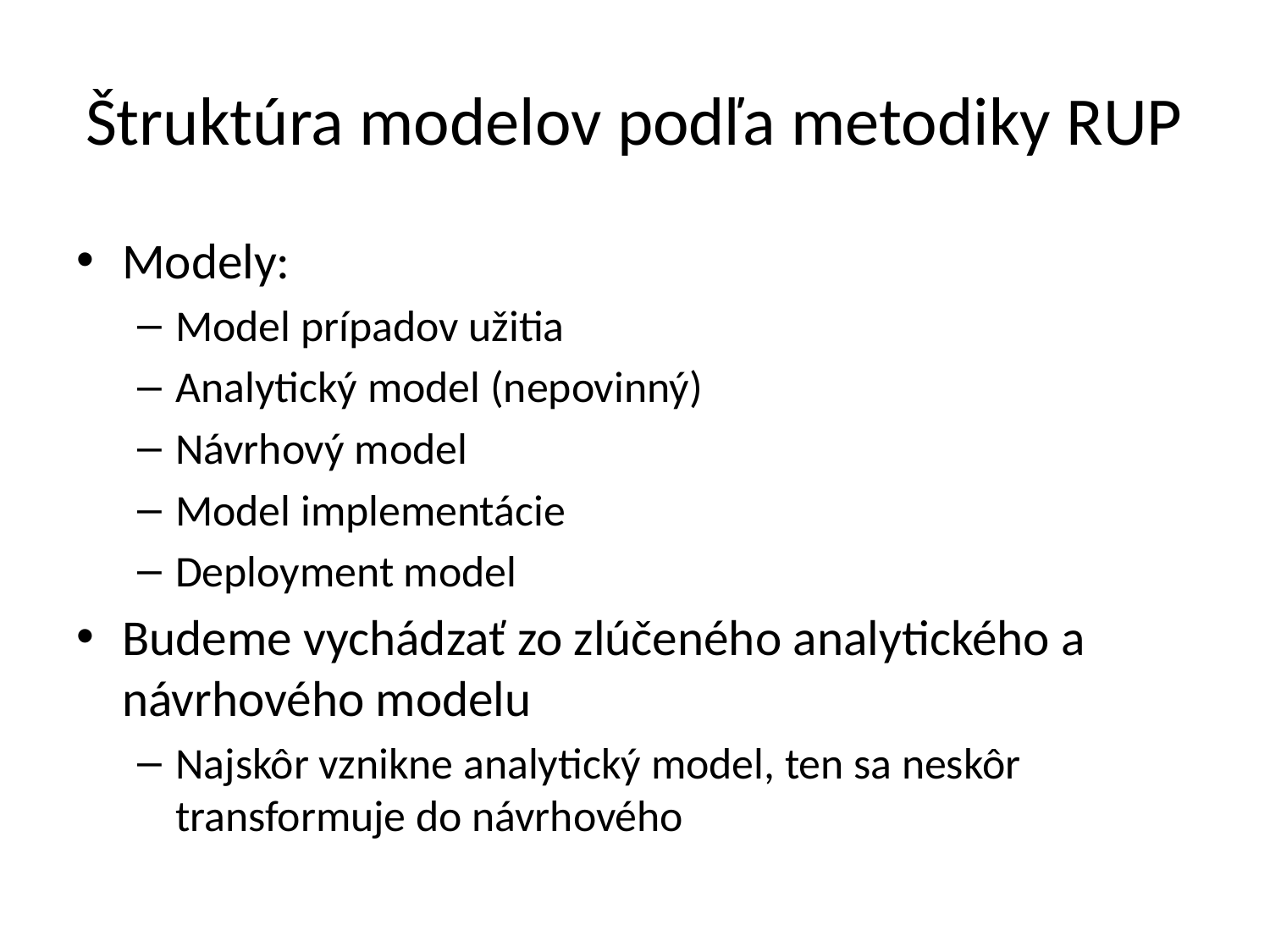

# Štruktúra modelov podľa metodiky RUP
Modely:
Model prípadov užitia
Analytický model (nepovinný)
Návrhový model
Model implementácie
Deployment model
Budeme vychádzať zo zlúčeného analytického a návrhového modelu
Najskôr vznikne analytický model, ten sa neskôr transformuje do návrhového